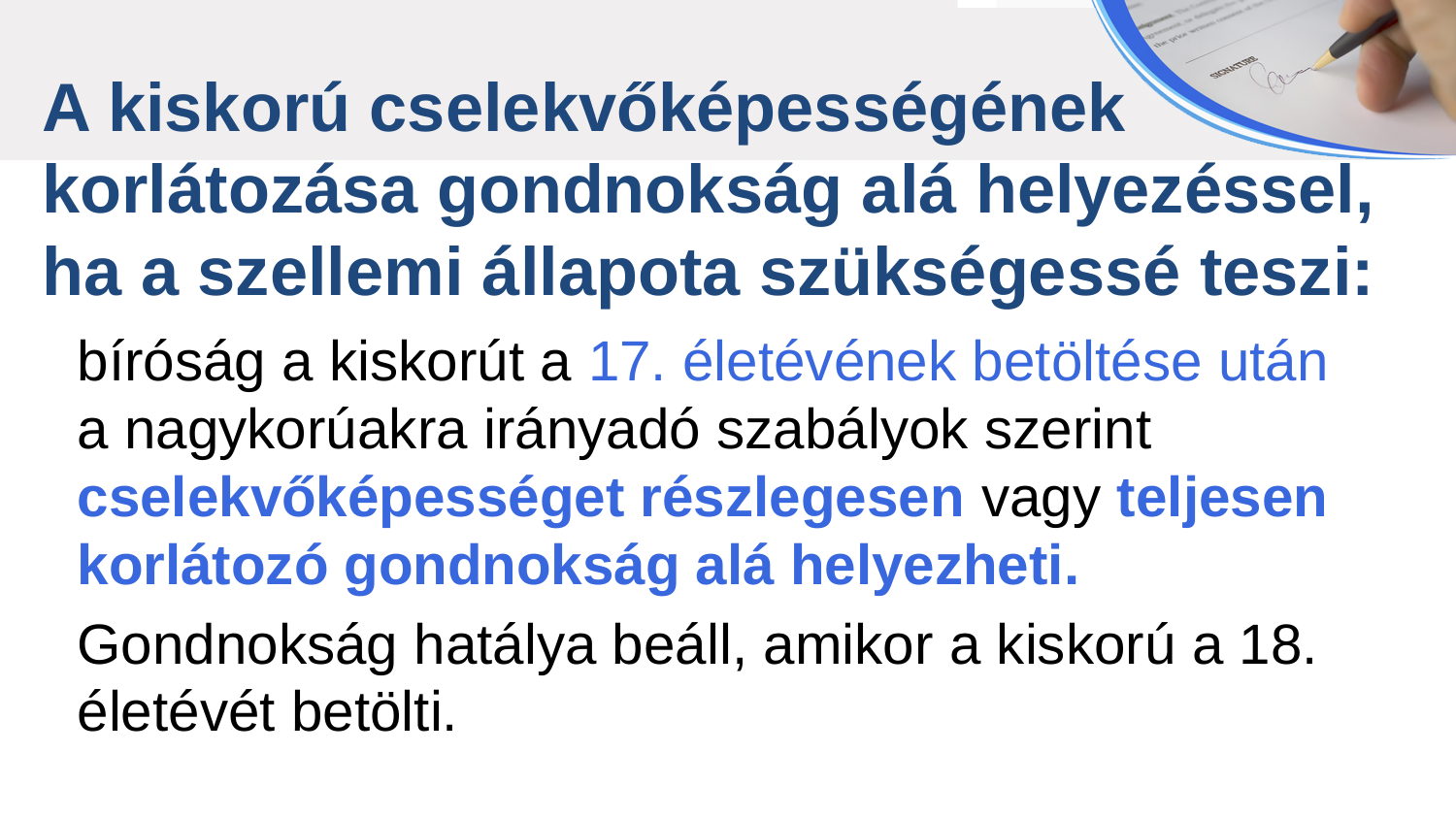

A kiskorú cselekvőképességének
korlátozása gondnokság alá helyezéssel,
ha a szellemi állapota szükségessé teszi:
bíróság a kiskorút a 17. életévének betöltése után a nagykorúakra irányadó szabályok szerint
cselekvőképességet részlegesen vagy teljesen korlátozó gondnokság alá helyezheti.
Gondnokság hatálya beáll, amikor a kiskorú a 18. életévét betölti.